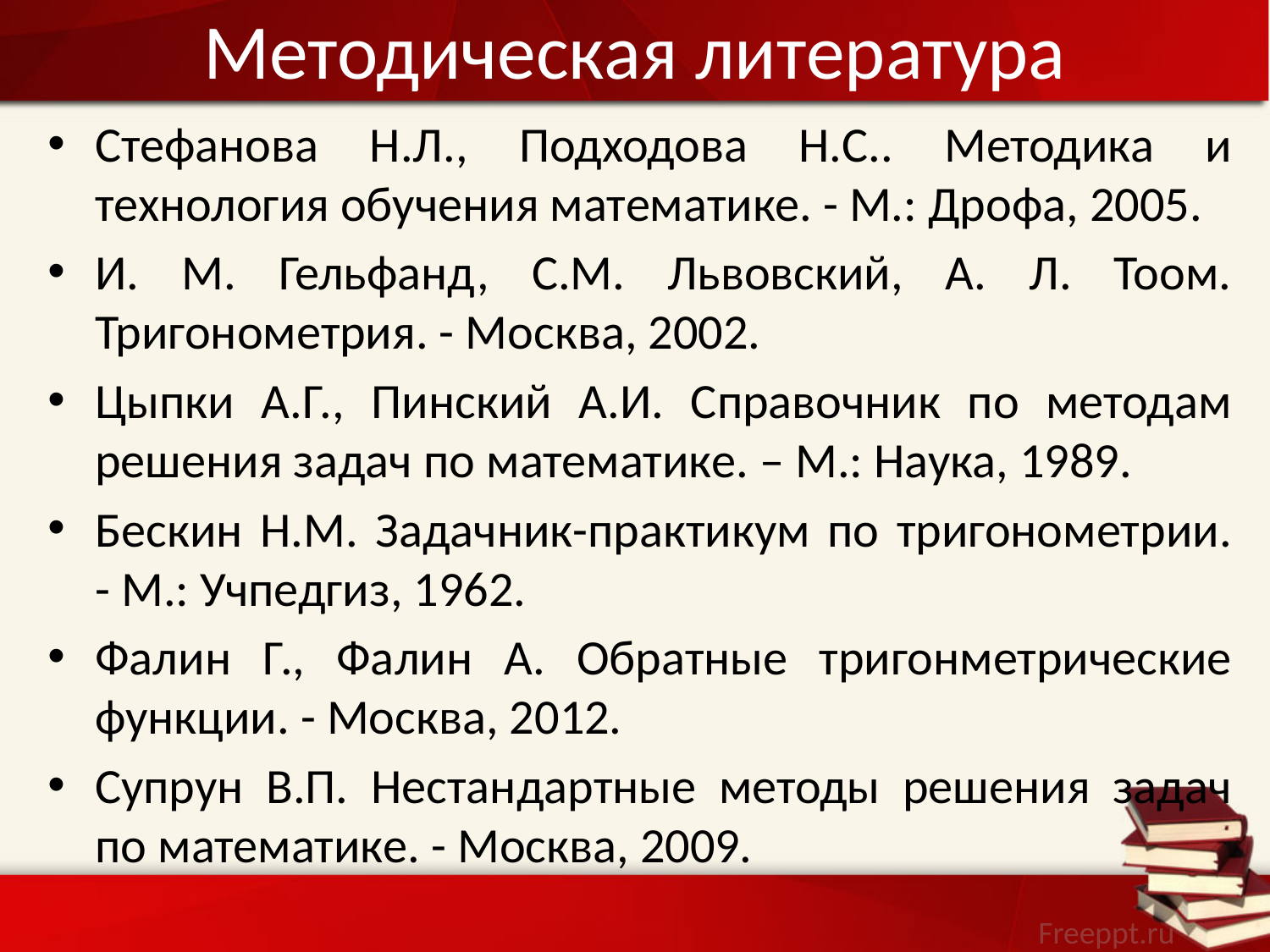

# Методическая литература
Стефанова Н.Л., Подходова Н.С.. Методика и технология обучения математике. - М.: Дрофа, 2005.
И. М. Гельфанд, С.М. Львовский, А. Л. Тоом. Тригонометрия. - Москва, 2002.
Цыпки А.Г., Пинский А.И. Справочник по методам решения задач по математике. – М.: Наука, 1989.
Бескин Н.М. Задачник-практикум по тригонометрии. - М.: Учпедгиз, 1962.
Фалин Г., Фалин А. Обратные тригонметрические функции. - Москва, 2012.
Супрун В.П. Нестандартные методы решения задач по математике. - Москва, 2009.